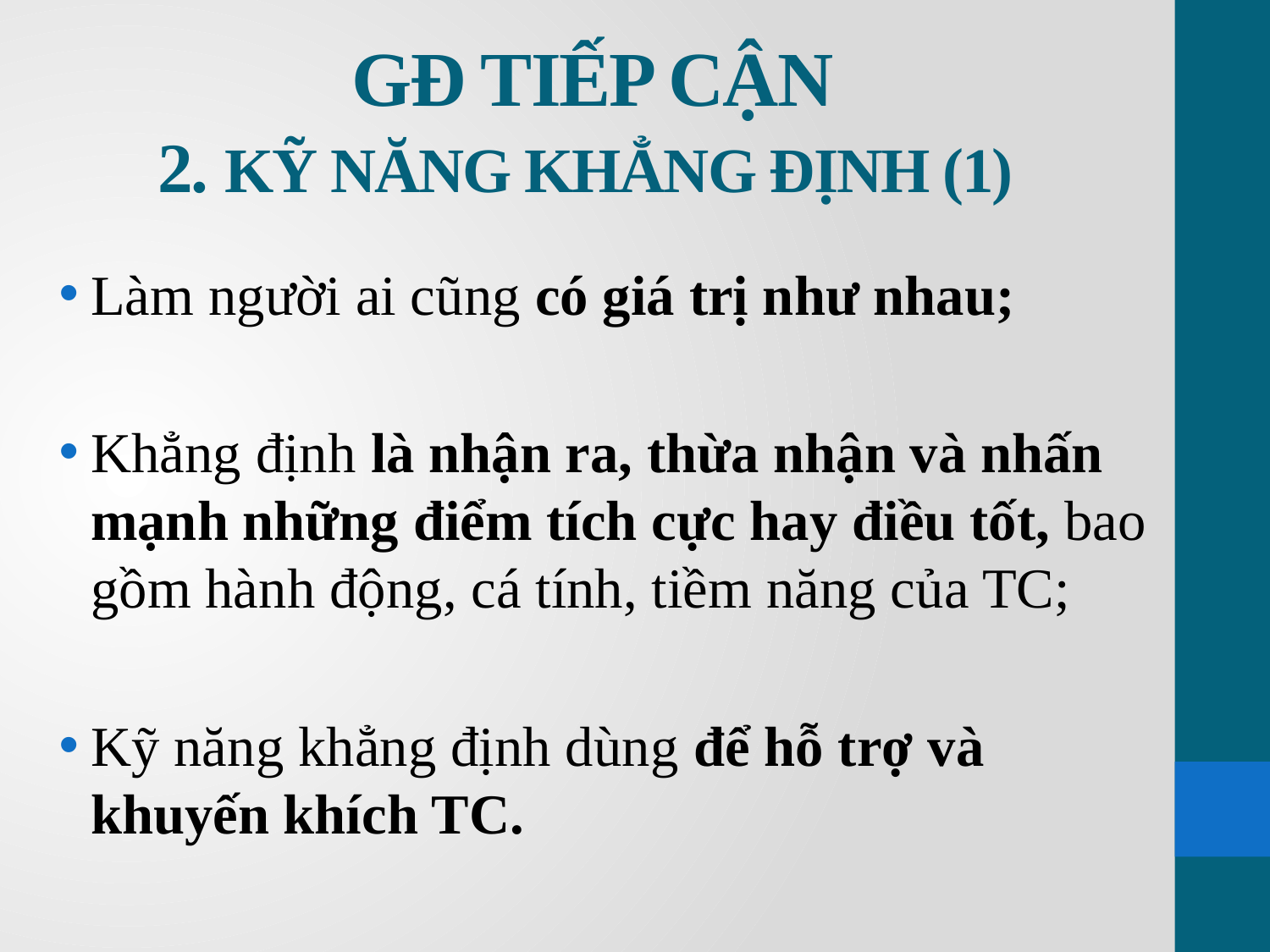

# GĐ TIẾP CẬN 2. KỸ NĂNG KHẲNG ĐỊNH (1)
Làm người ai cũng có giá trị như nhau;

Khẳng định là nhận ra, thừa nhận và nhấn mạnh những điểm tích cực hay điều tốt, bao gồm hành động, cá tính, tiềm năng của TC;

Kỹ năng khẳng định dùng để hỗ trợ và khuyến khích TC.